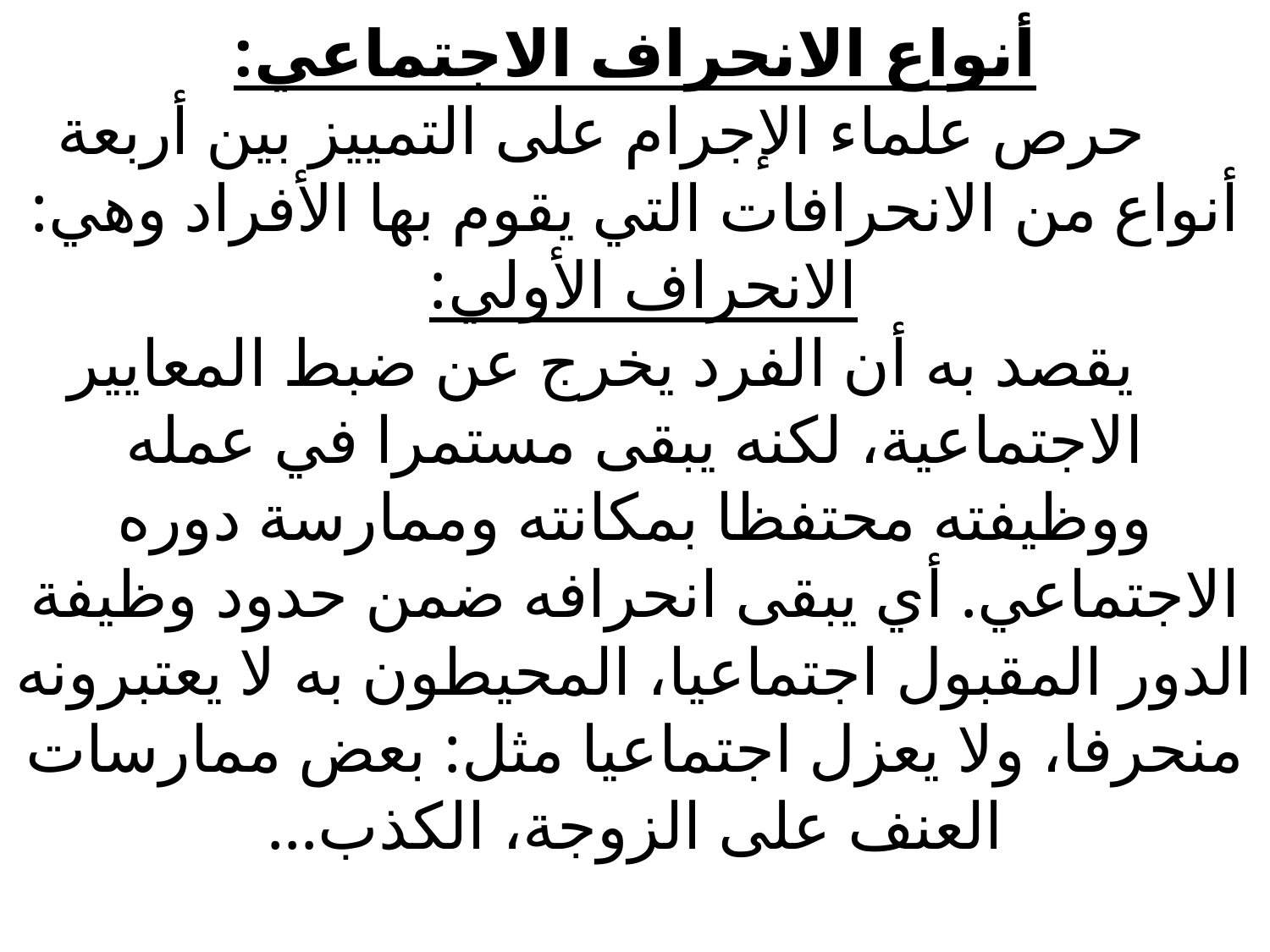

# أنواع الانحراف الاجتماعي: حرص علماء الإجرام على التمييز بين أربعة أنواع من الانحرافات التي يقوم بها الأفراد وهي: الانحراف الأولي: يقصد به أن الفرد يخرج عن ضبط المعايير الاجتماعية، لكنه يبقى مستمرا في عمله ووظيفته محتفظا بمكانته وممارسة دوره الاجتماعي. أي يبقى انحرافه ضمن حدود وظيفة الدور المقبول اجتماعيا، المحيطون به لا يعتبرونه منحرفا، ولا يعزل اجتماعيا مثل: بعض ممارسات العنف على الزوجة، الكذب...